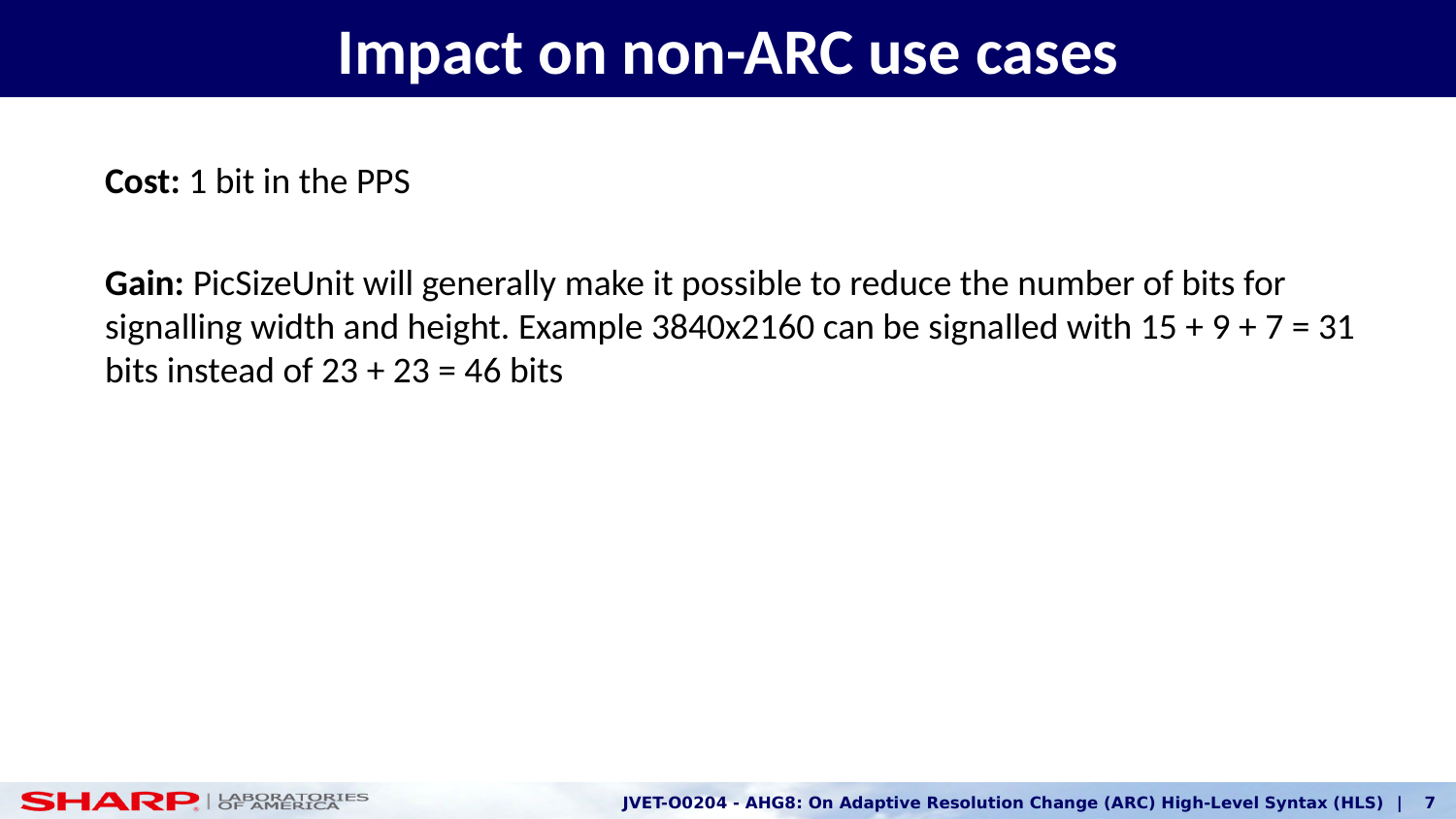

# Impact on non-ARC use cases
Cost: 1 bit in the PPS

Gain: PicSizeUnit will generally make it possible to reduce the number of bits for signalling width and height. Example 3840x2160 can be signalled with 15 + 9 + 7 = 31 bits instead of 23 + 23 = 46 bits